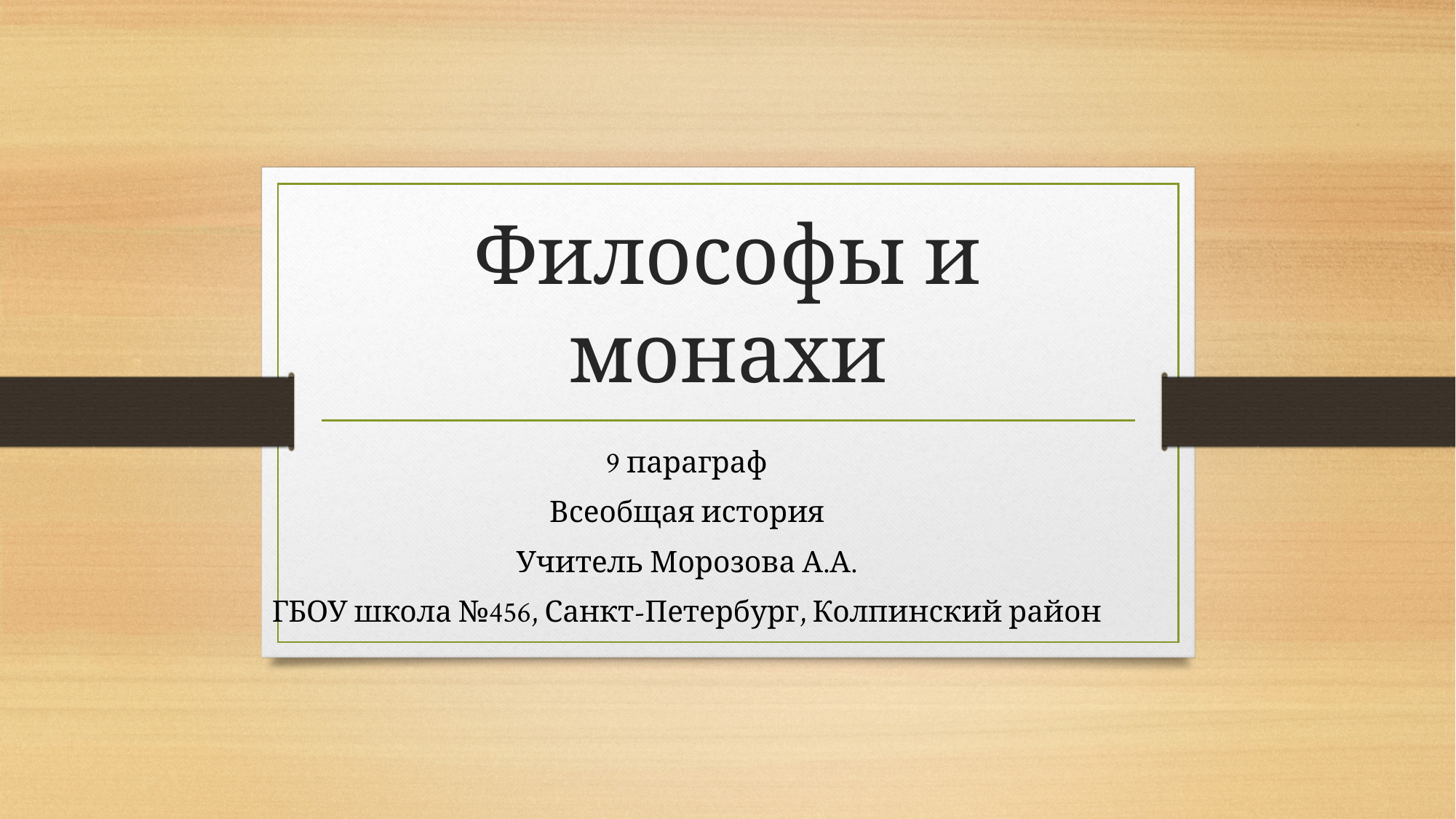

# Философы и монахи
9 параграф
Всеобщая история
Учитель Морозова А.А.
ГБОУ школа №456, Санкт-Петербург, Колпинский район